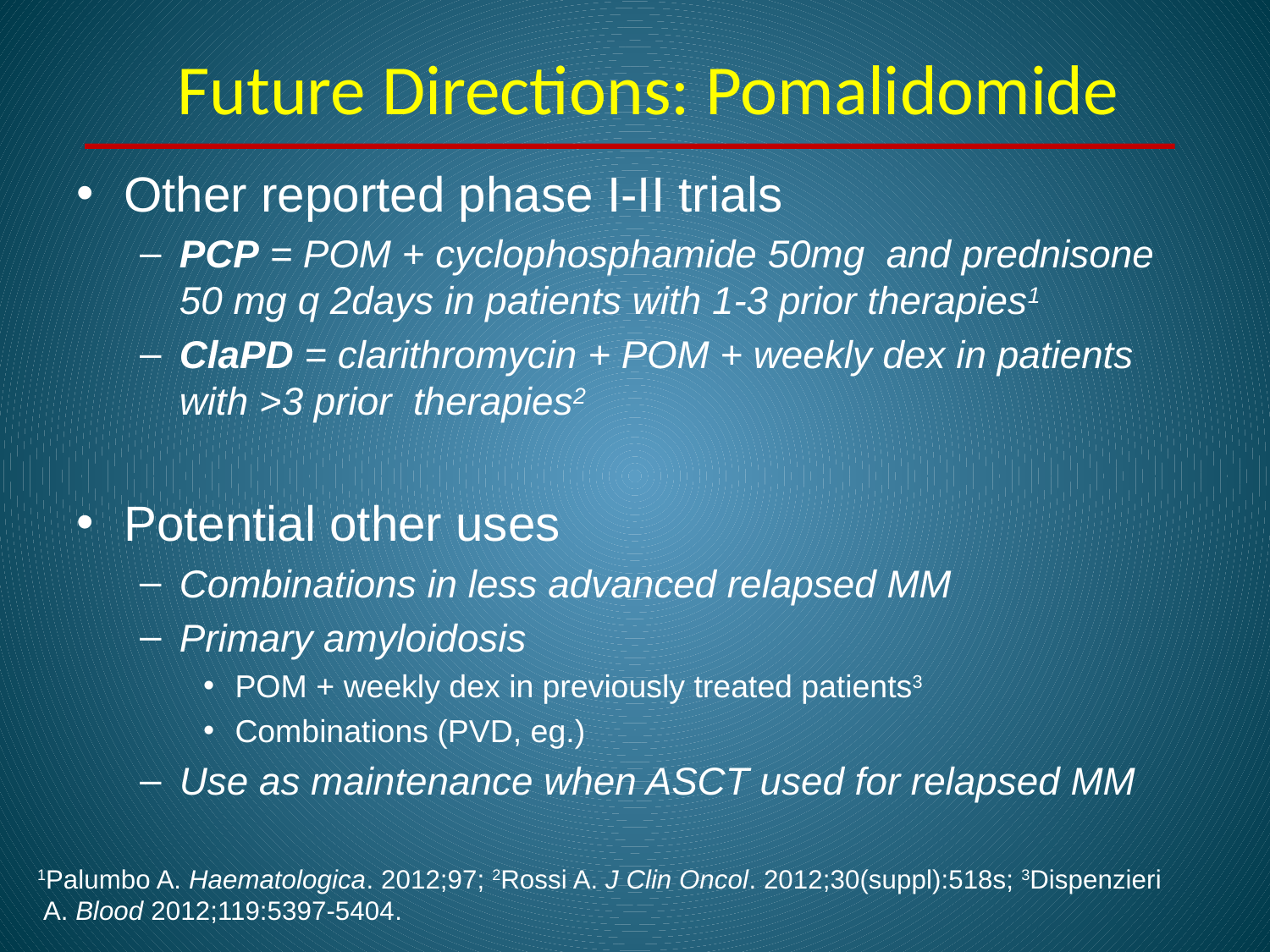

# Future Directions: Pomalidomide

Other reported phase I-II trials
PCP = POM + cyclophosphamide 50mg  and prednisone 50 mg q 2days in patients with 1-3 prior therapies1
ClaPD = clarithromycin + POM + weekly dex in patients with >3 prior  therapies2

Potential other uses
Combinations in less advanced relapsed MM
Primary amyloidosis
POM + weekly dex in previously treated patients3
Combinations (PVD, eg.)
Use as maintenance when ASCT used for relapsed MM
1Palumbo A. Haematologica. 2012;97; 2Rossi A. J Clin Oncol. 2012;30(suppl):518s; 3Dispenzieri  A. Blood 2012;119:5397-5404.